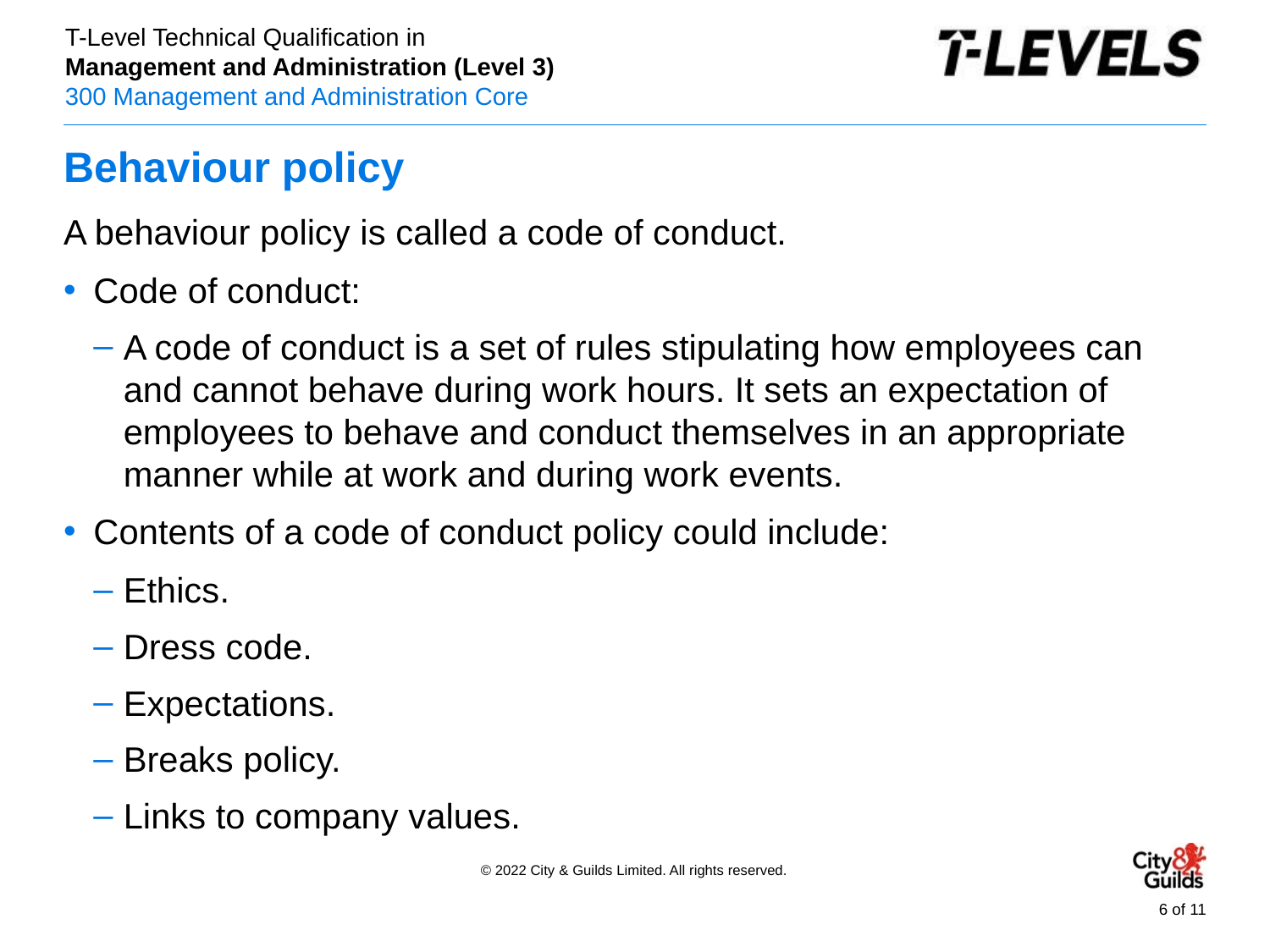

# Behaviour policy
A behaviour policy is called a code of conduct.
Code of conduct:
A code of conduct is a set of rules stipulating how employees can and cannot behave during work hours. It sets an expectation of employees to behave and conduct themselves in an appropriate manner while at work and during work events.
Contents of a code of conduct policy could include:
Ethics.
Dress code.
Expectations.
Breaks policy.
Links to company values.